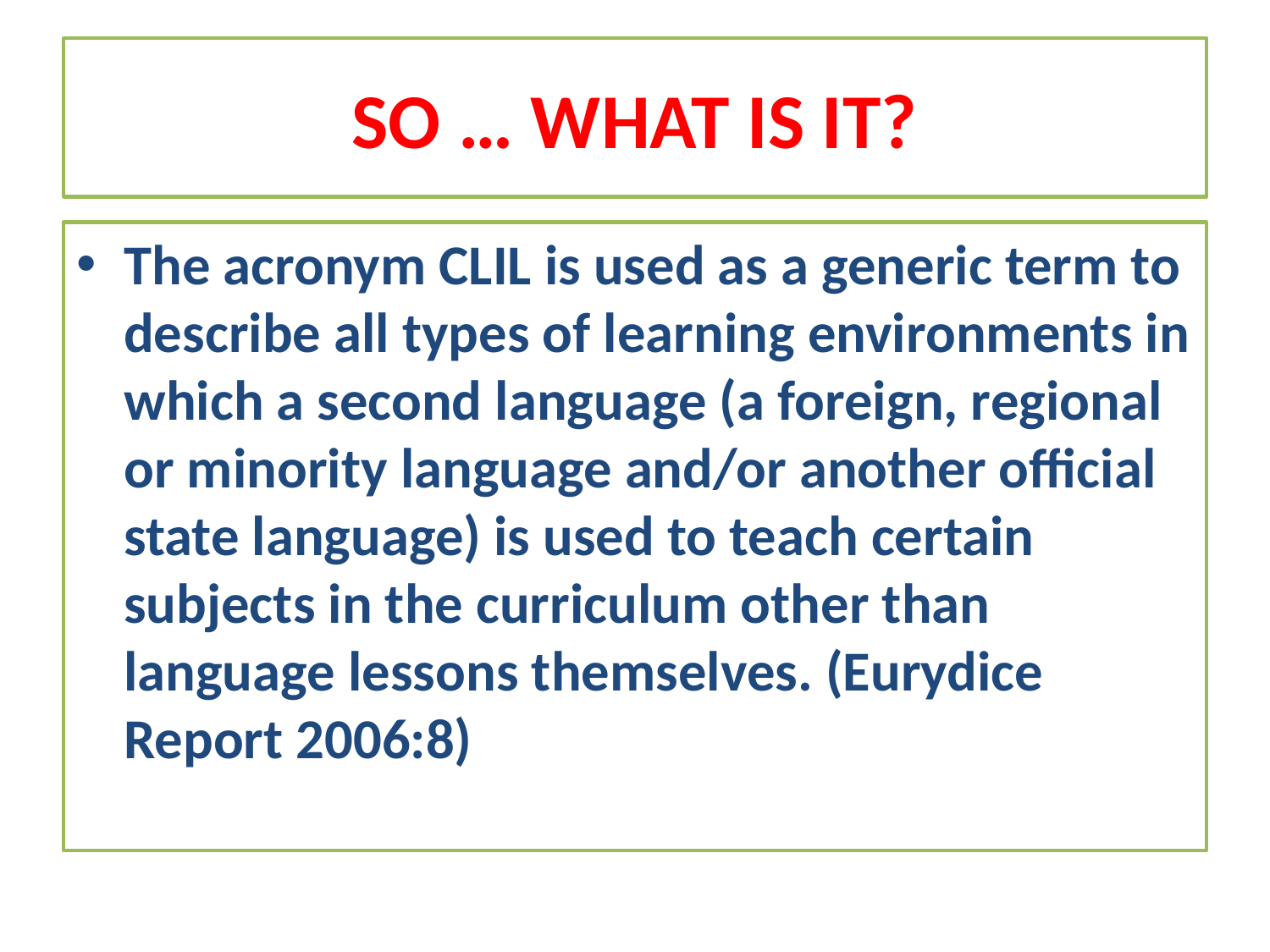

# SO … WHAT IS IT?
The acronym CLIL is used as a generic term to describe all types of learning environments in which a second language (a foreign, regional or minority language and/or another official state language) is used to teach certain subjects in the curriculum other than language lessons themselves. (Eurydice Report 2006:8)